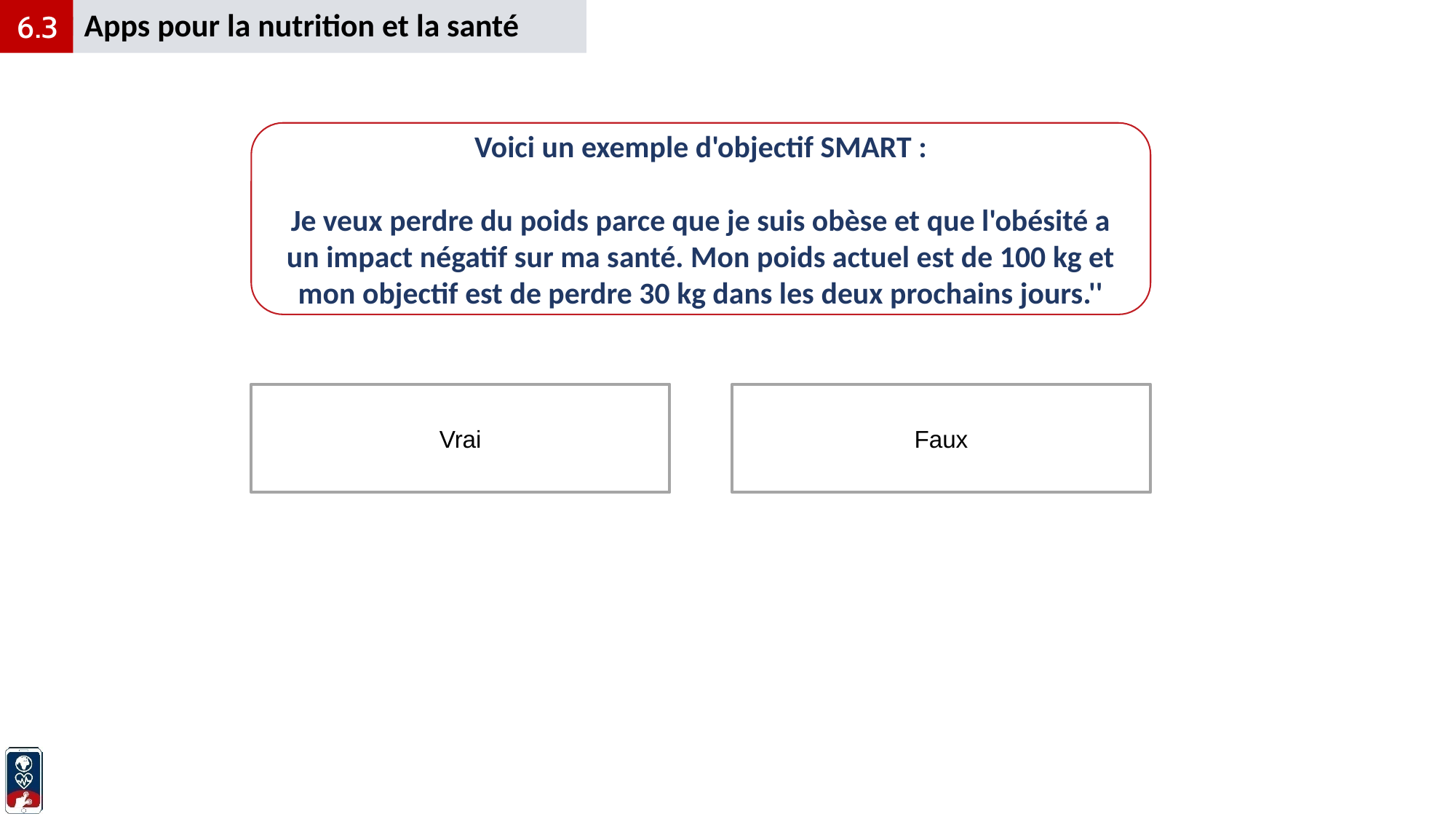

Apps pour la nutrition et la santé
6.3
Voici un exemple d'objectif SMART :
Je veux perdre du poids parce que je suis obèse et que l'obésité a un impact négatif sur ma santé. Mon poids actuel est de 100 kg et mon objectif est de perdre 30 kg dans les deux prochains jours.''
Vrai
Faux